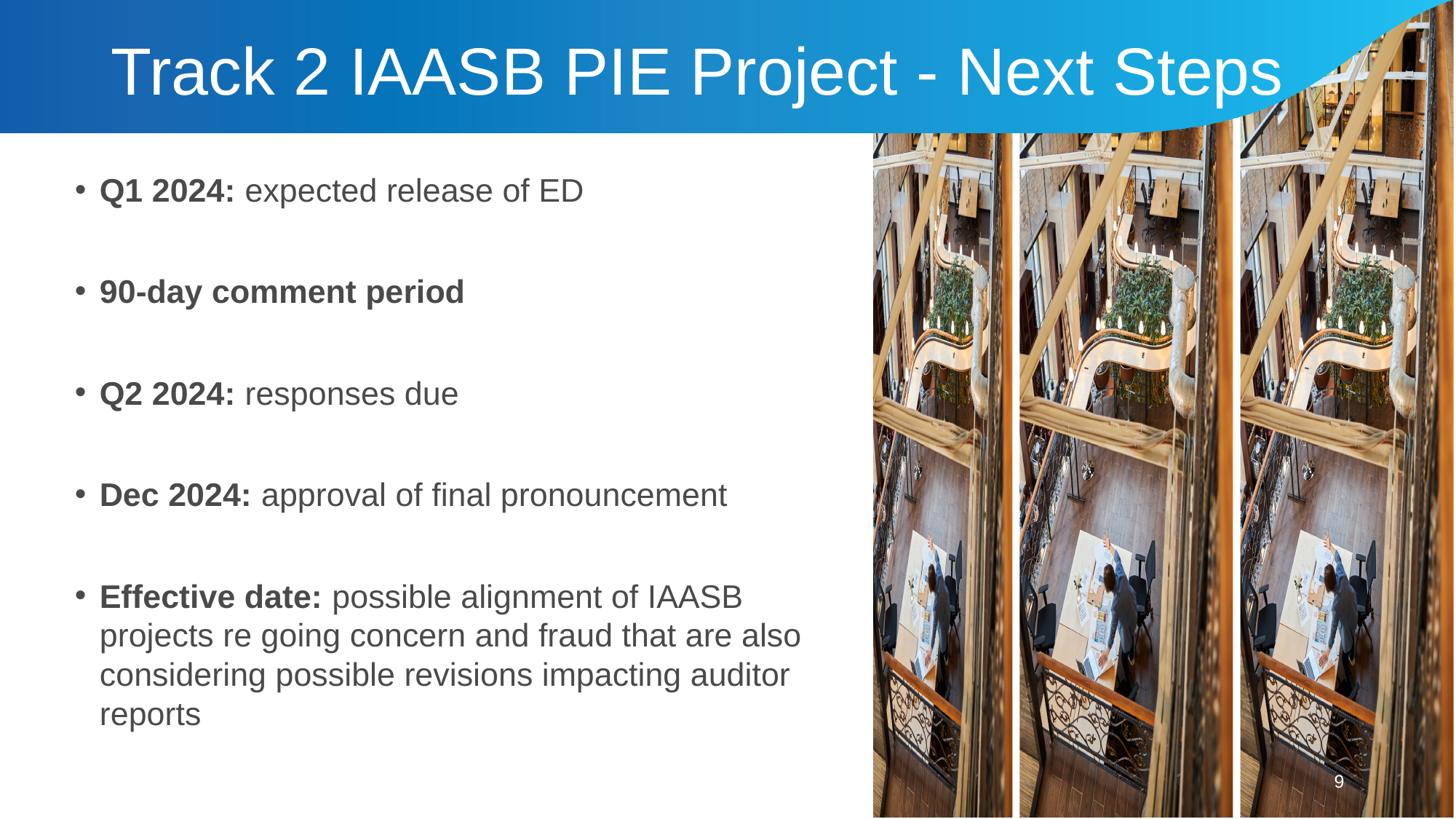

# Track 2 IAASB PIE Project - Next Steps
Q1 2024: expected release of ED

90-day comment period

Q2 2024: responses due

Dec 2024: approval of final pronouncement

Effective date: possible alignment of IAASB projects re going concern and fraud that are also considering possible revisions impacting auditor reports

9